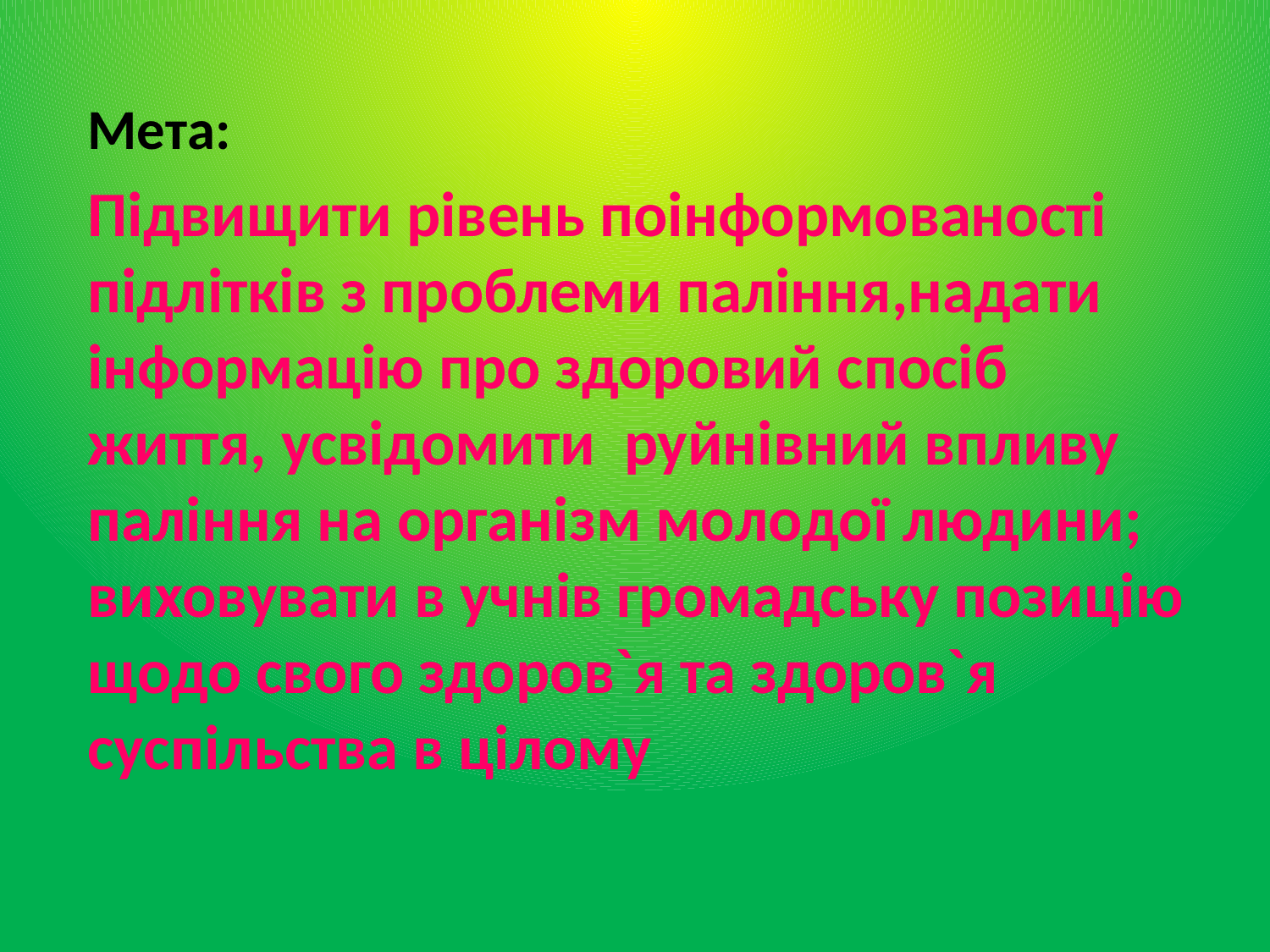

Мета:
Підвищити рівень поінформованості підлітків з проблеми паління,надати інформацію про здоровий спосіб життя, усвідомити  руйнівний впливу паління на організм молодої людини; виховувати в учнів громадську позицію щодо свого здоров`я та здоров`я суспільства в цілому